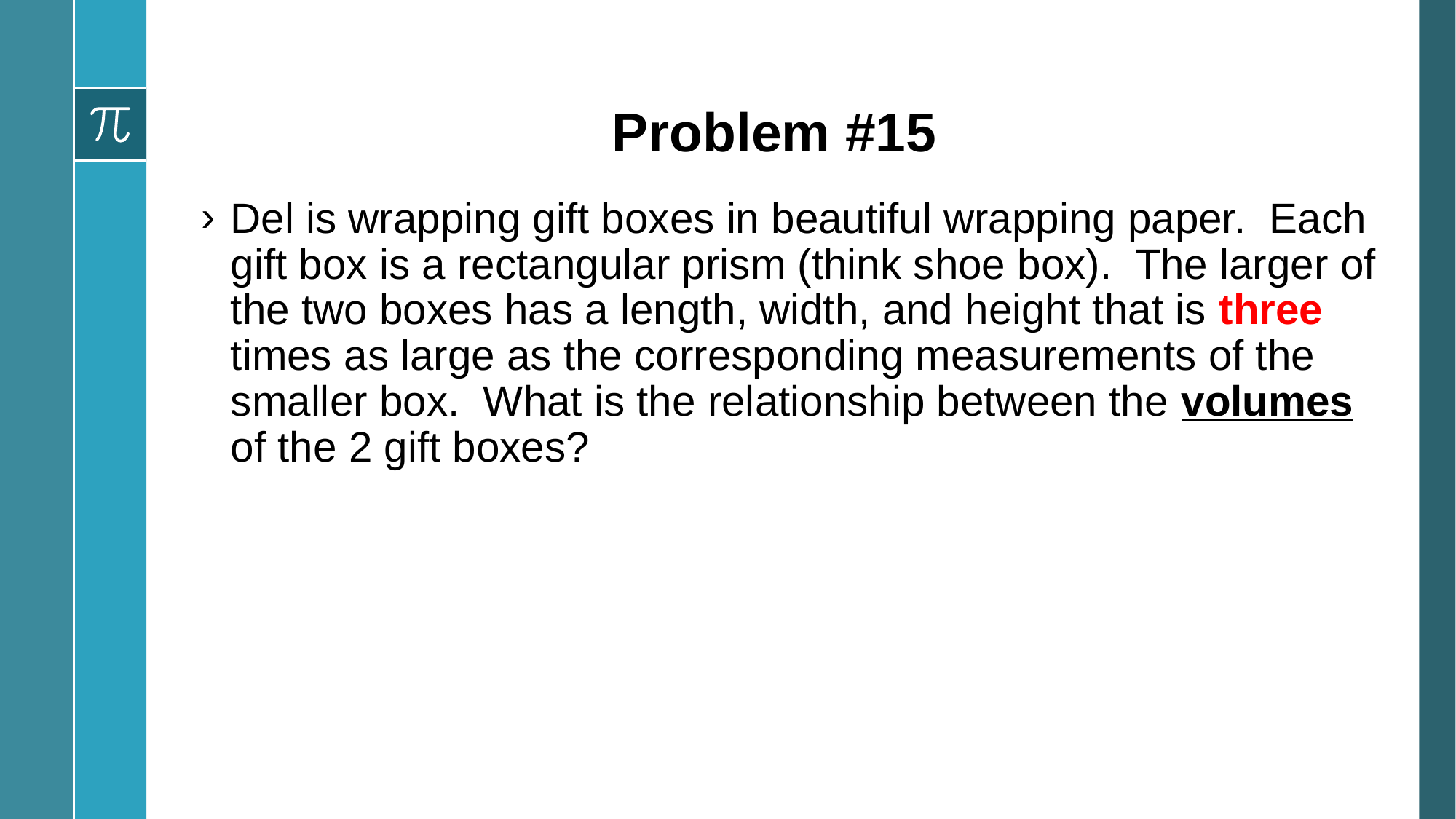

# Problem #15
Del is wrapping gift boxes in beautiful wrapping paper.  Each gift box is a rectangular prism (think shoe box).  The larger of the two boxes has a length, width, and height that is three times as large as the corresponding measurements of the smaller box.  What is the relationship between the volumes of the 2 gift boxes?